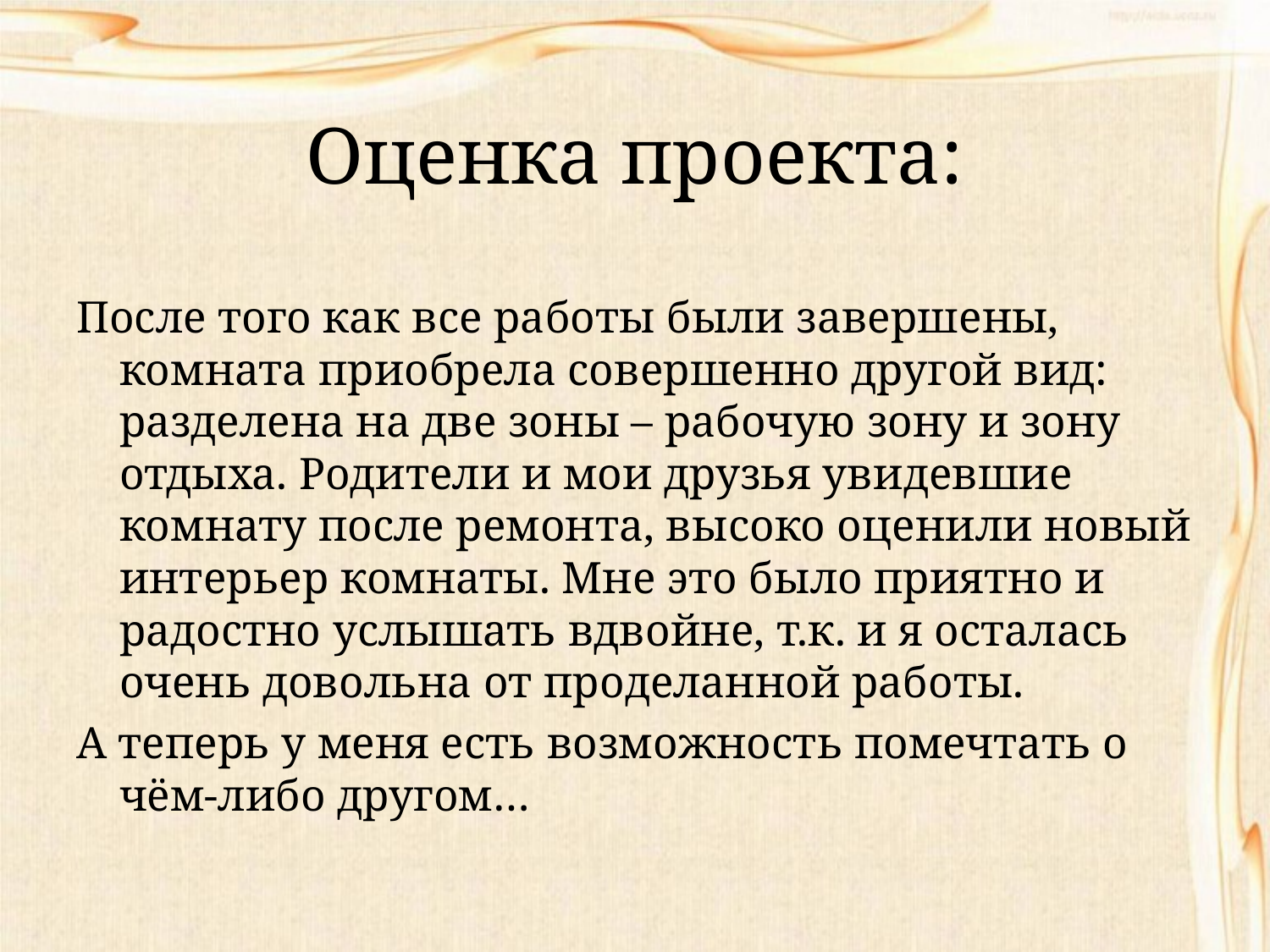

# Оценка проекта:

После того как все работы были завершены, комната приобрела совершенно другой вид: разделена на две зоны – рабочую зону и зону отдыха. Родители и мои друзья увидевшие комнату после ремонта, высоко оценили новый интерьер комнаты. Мне это было приятно и радостно услышать вдвойне, т.к. и я осталась очень довольна от проделанной работы.
А теперь у меня есть возможность помечтать о чём-либо другом…